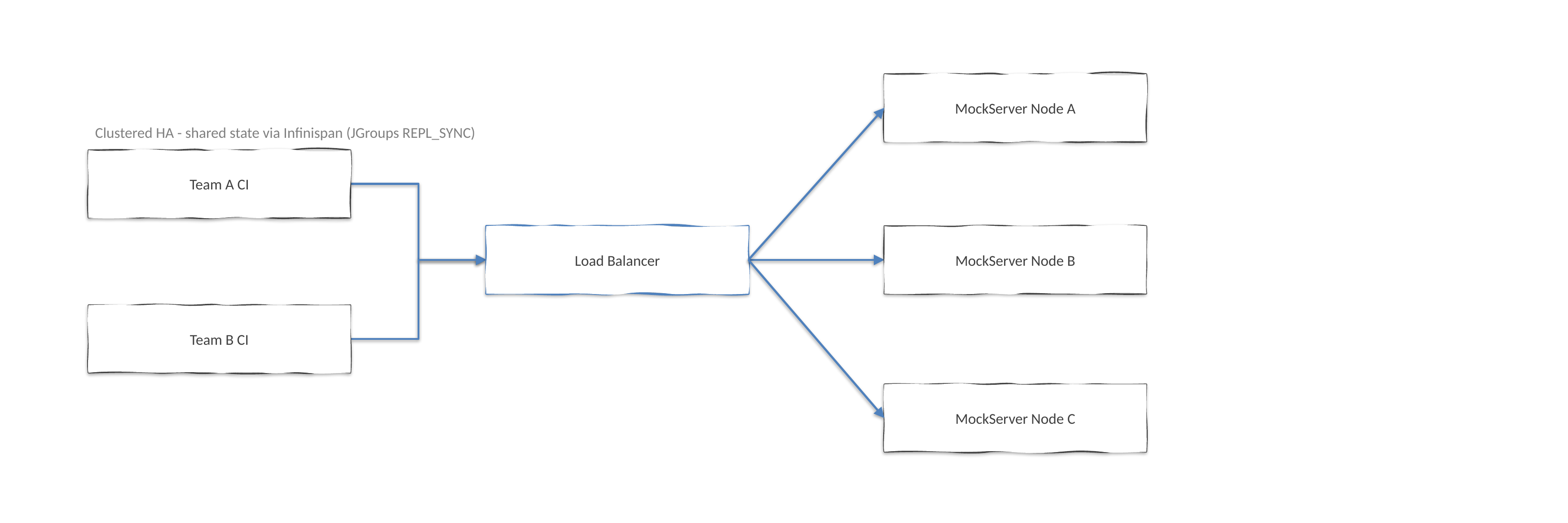

MockServer Node A
Clustered HA - shared state via Infinispan (JGroups REPL_SYNC)
Team A CI
Load Balancer
MockServer Node B
Team B CI
MockServer Node C